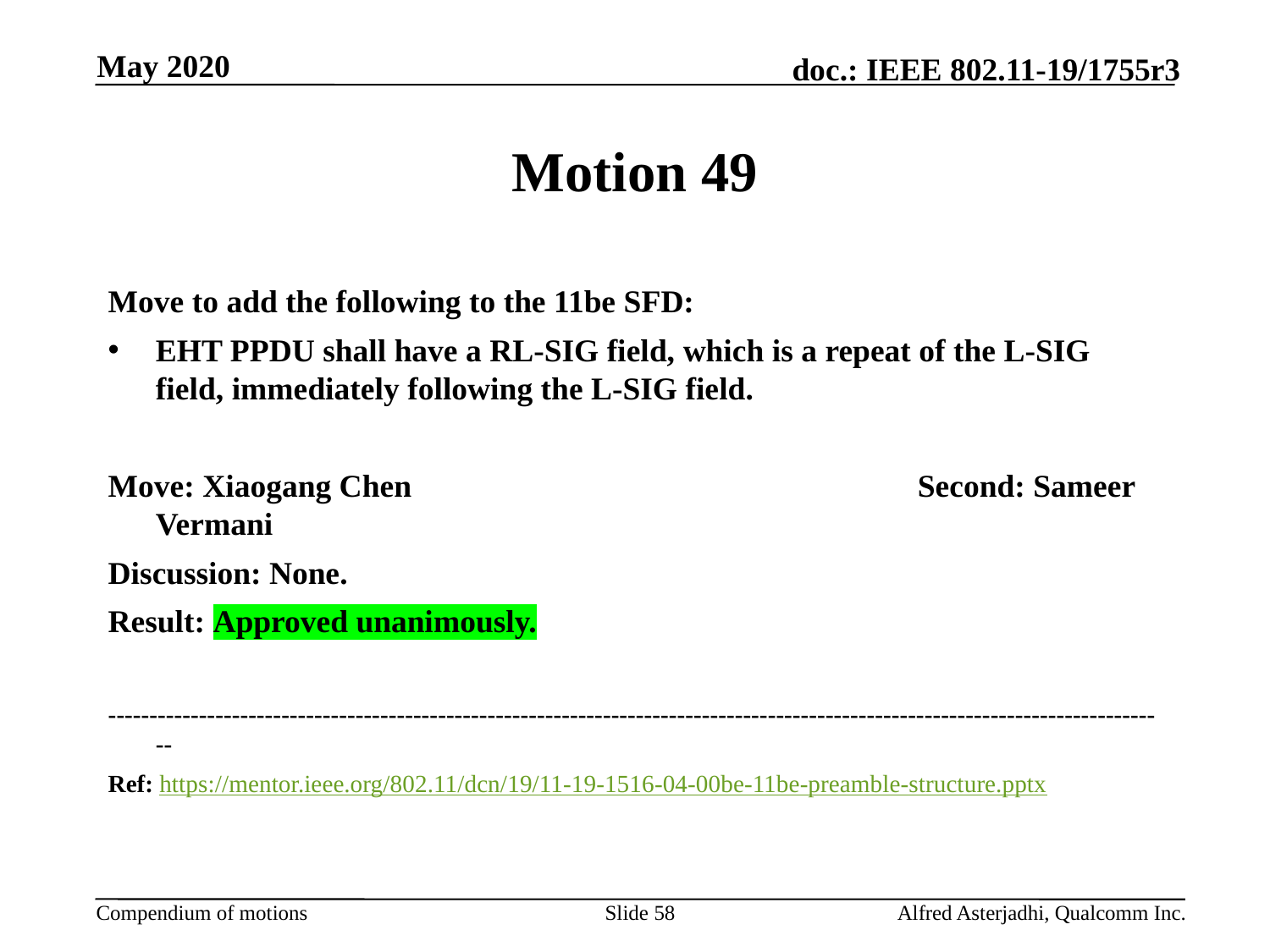

May 2020
# Motion 49
Move to add the following to the 11be SFD:
EHT PPDU shall have a RL-SIG field, which is a repeat of the L-SIG field, immediately following the L-SIG field.

Move: Xiaogang Chen				Second: Sameer Vermani
Discussion: None.
Result: Approved unanimously.

---------------------------------------------------------------------------------------------------------------------------------
Ref: https://mentor.ieee.org/802.11/dcn/19/11-19-1516-04-00be-11be-preamble-structure.pptx

Slide 58
Alfred Asterjadhi, Qualcomm Inc.